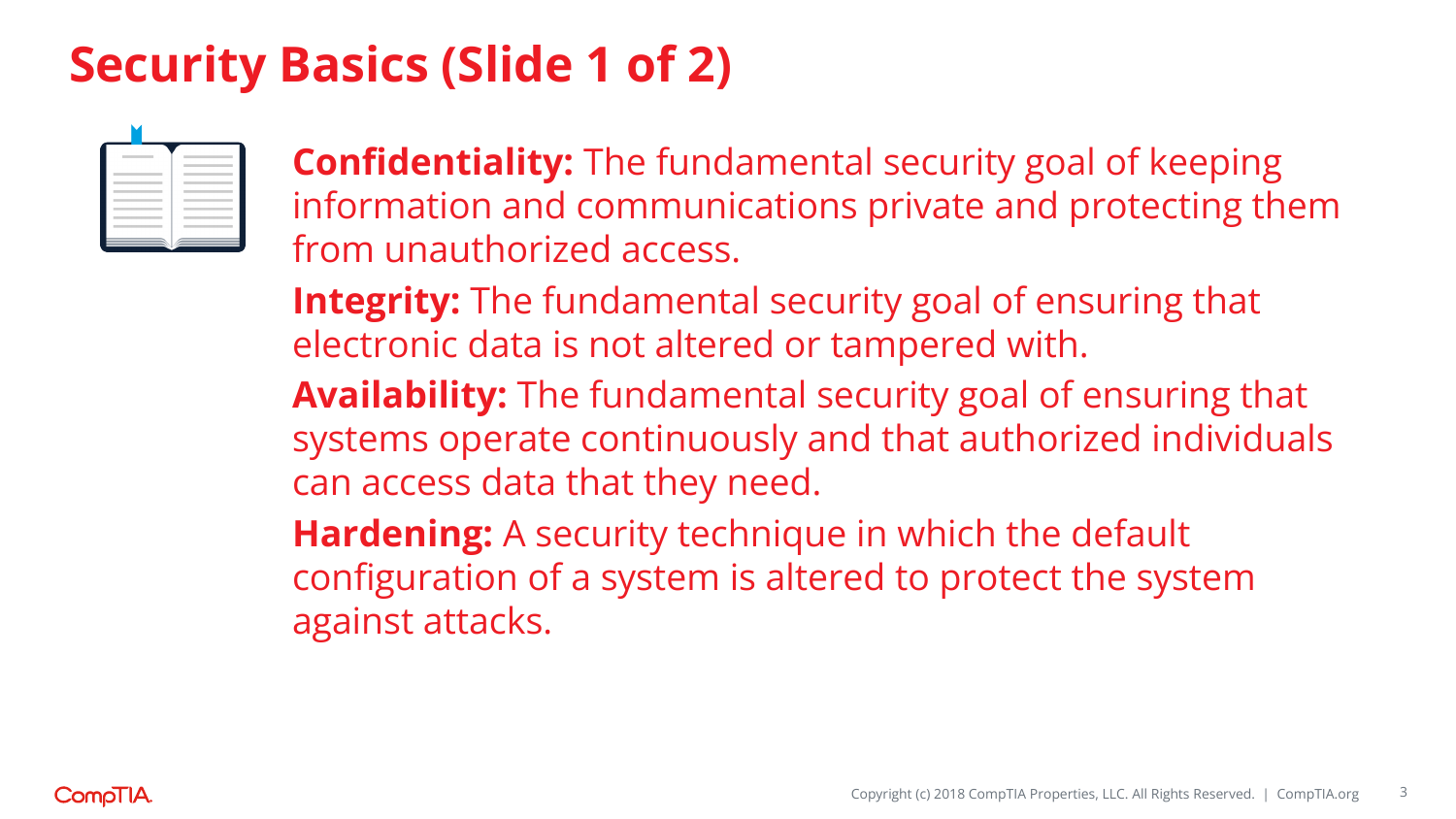

# Security Basics (Slide 1 of 2)
Confidentiality: The fundamental security goal of keeping information and communications private and protecting them from unauthorized access.
Integrity: The fundamental security goal of ensuring that electronic data is not altered or tampered with.
Availability: The fundamental security goal of ensuring that systems operate continuously and that authorized individuals can access data that they need.
Hardening: A security technique in which the default configuration of a system is altered to protect the system against attacks.
3